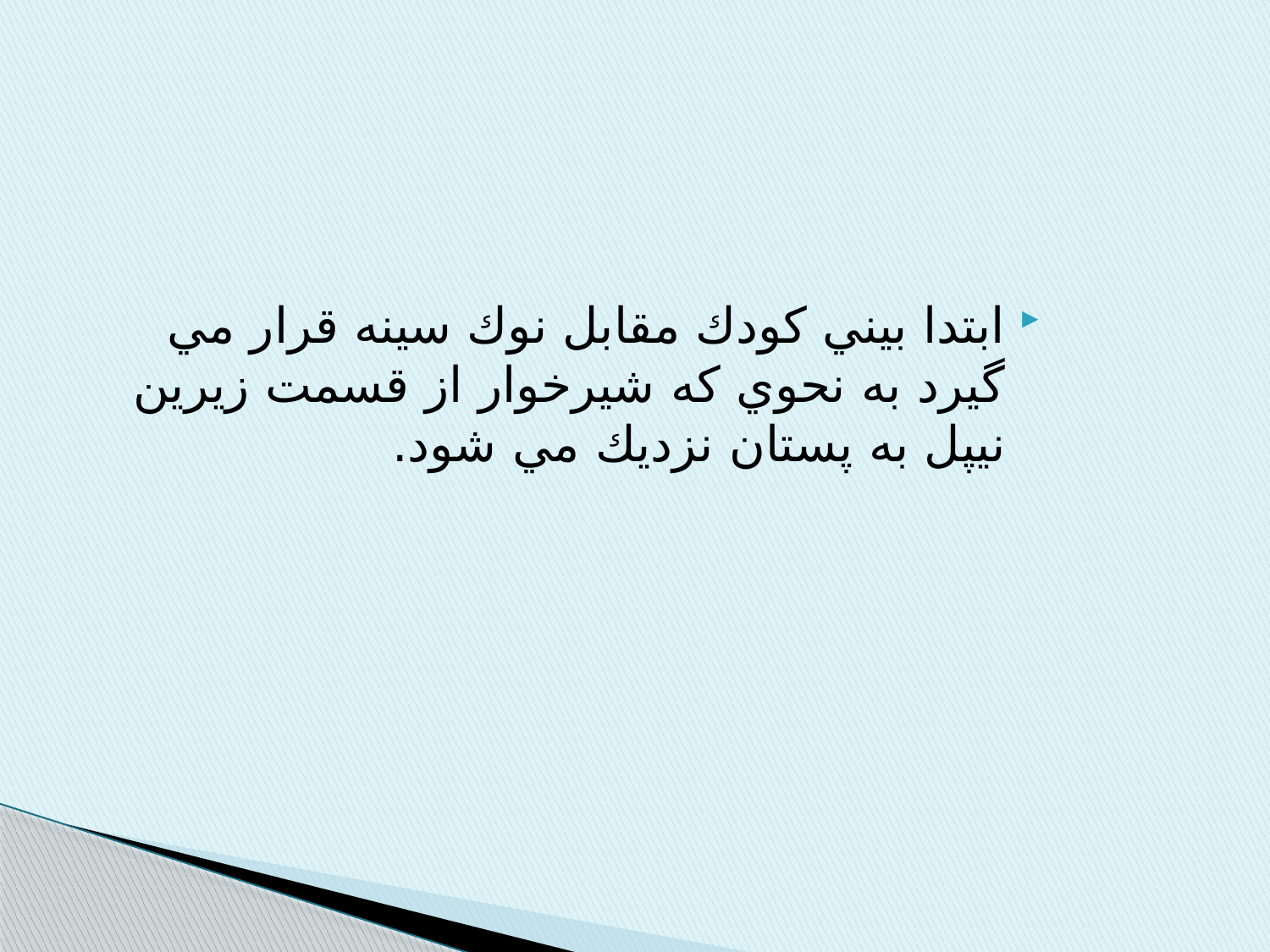

ابتدا بيني كودك مقابل نوك سينه قرار مي گيرد به نحوي كه شيرخوار از قسمت زيرين نيپل به پستان نزديك مي شود.